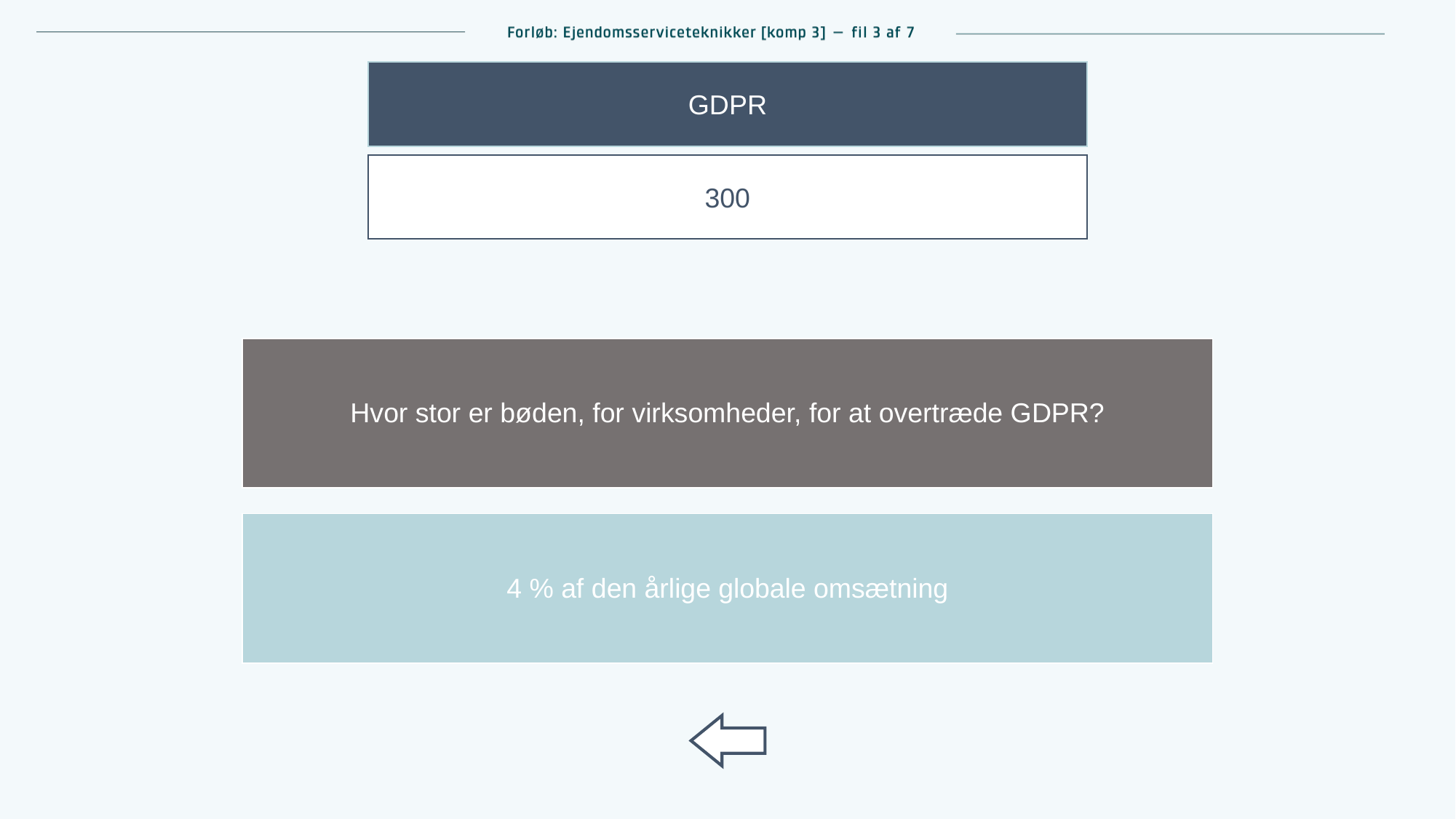

GDPR

300
| Hvor stor er bøden, for virksomheder, for at overtræde GDPR? |
| --- |
| 4 % af den årlige globale omsætning |
| --- |

14